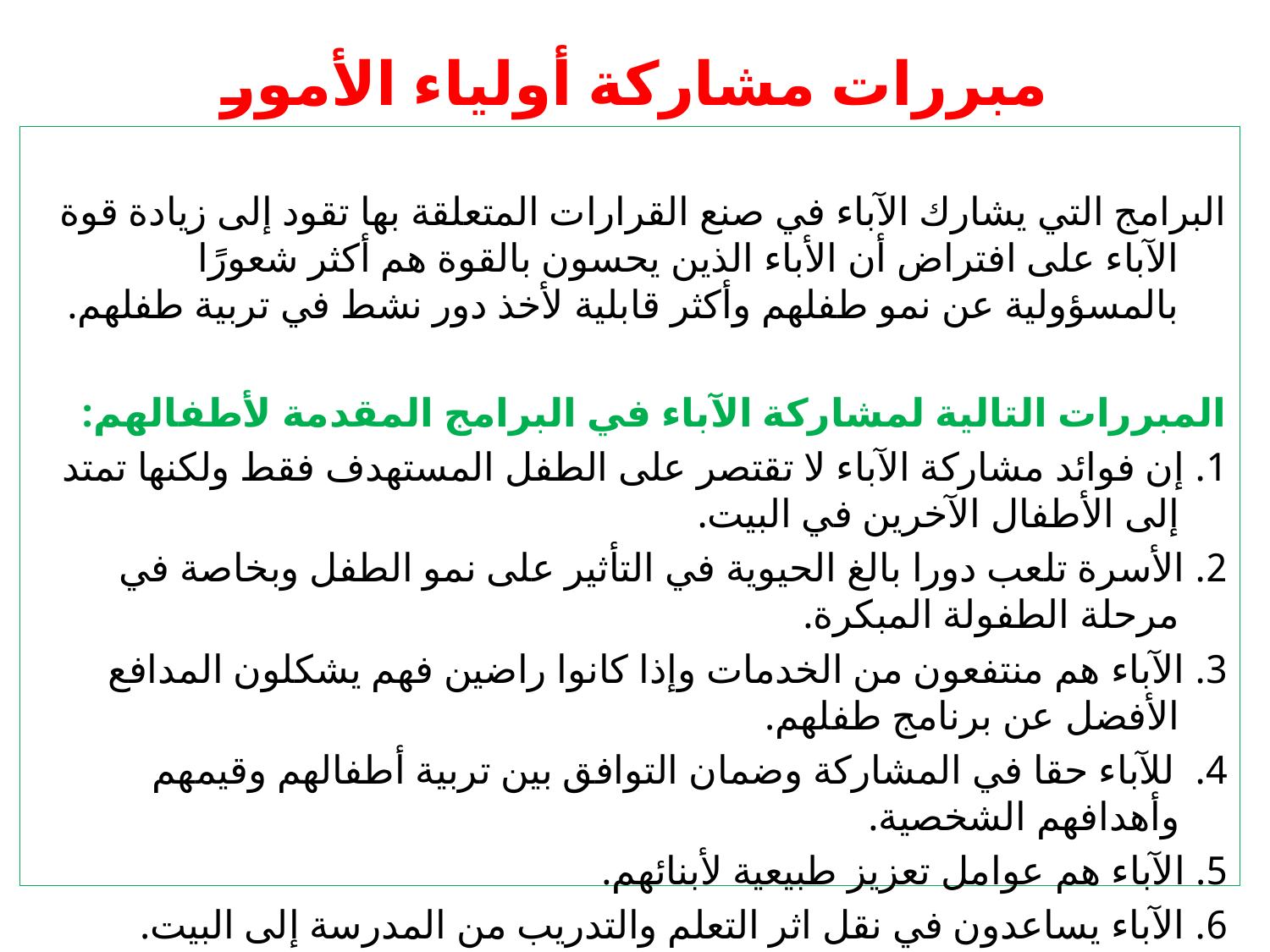

# مبررات مشاركة أولياء الأمور

البرامج التي يشارك الآباء في صنع القرارات المتعلقة بها تقود إلى زيادة قوة الآباء على افتراض أن الأباء الذين يحسون بالقوة هم أكثر شعورًا بالمسؤولية عن نمو طفلهم وأكثر قابلية لأخذ دور نشط في تربية طفلهم.

المبررات التالية لمشاركة الآباء في البرامج المقدمة لأطفالهم:
1. إن فوائد مشاركة الآباء لا تقتصر على الطفل المستهدف فقط ولكنها تمتد إلى الأطفال الآخرين في البيت.
2. الأسرة تلعب دورا بالغ الحيوية في التأثير على نمو الطفل وبخاصة في مرحلة الطفولة المبكرة.
3. الآباء هم منتفعون من الخدمات وإذا كانوا راضين فهم يشكلون المدافع الأفضل عن برنامج طفلهم.
4.  للآباء حقا في المشاركة وضمان التوافق بين تربية أطفالهم وقيمهم وأهدافهم الشخصية.
5. الآباء هم عوامل تعزيز طبيعية لأبنائهم.
6. الآباء يساعدون في نقل اثر التعلم والتدريب من المدرسة إلى البيت.